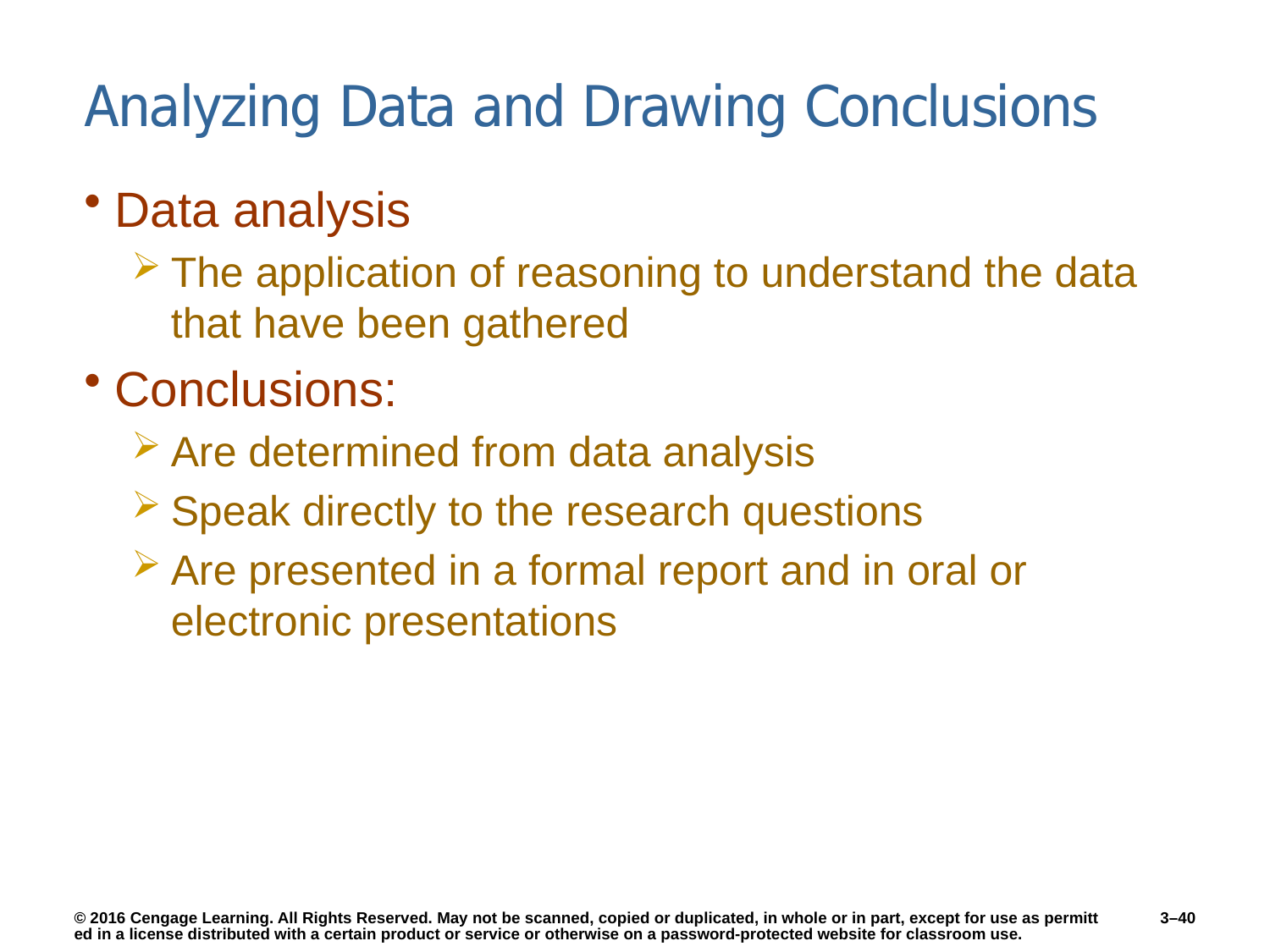

# Analyzing Data and Drawing Conclusions
Data analysis
The application of reasoning to understand the data that have been gathered
Conclusions:
Are determined from data analysis
Speak directly to the research questions
Are presented in a formal report and in oral or electronic presentations

3–40
© 2016 Cengage Learning. All Rights Reserved. May not be scanned, copied or duplicated, in whole or in part, except for use as permitted in a license distributed with a certain product or service or otherwise on a password-protected website for classroom use.